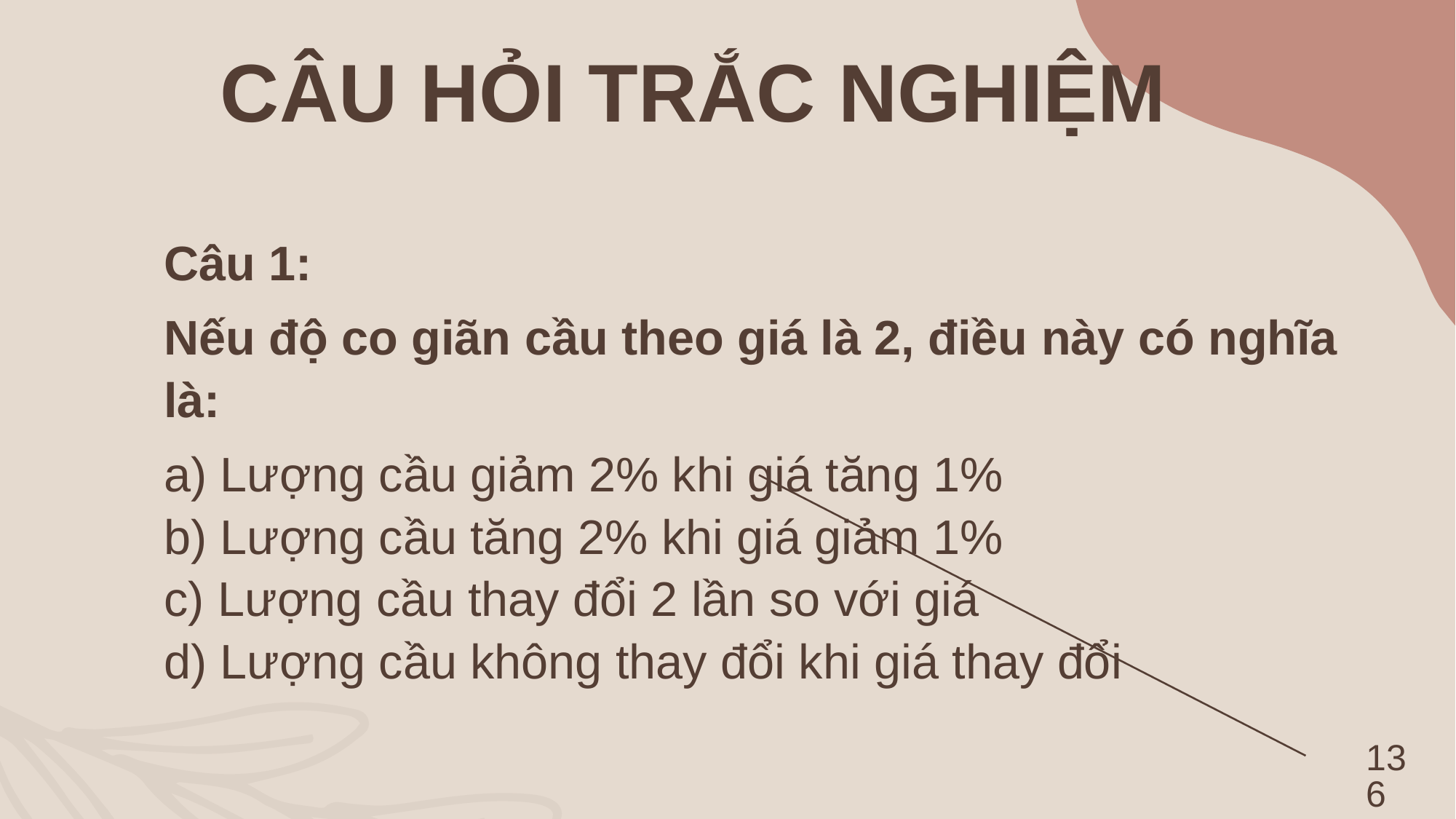

CÂU HỎI TRẮC NGHIỆM
Câu 1:
Nếu độ co giãn cầu theo giá là 2, điều này có nghĩa là:
a) Lượng cầu giảm 2% khi giá tăng 1%
b) Lượng cầu tăng 2% khi giá giảm 1%
c) Lượng cầu thay đổi 2 lần so với giá
d) Lượng cầu không thay đổi khi giá thay đổi
136